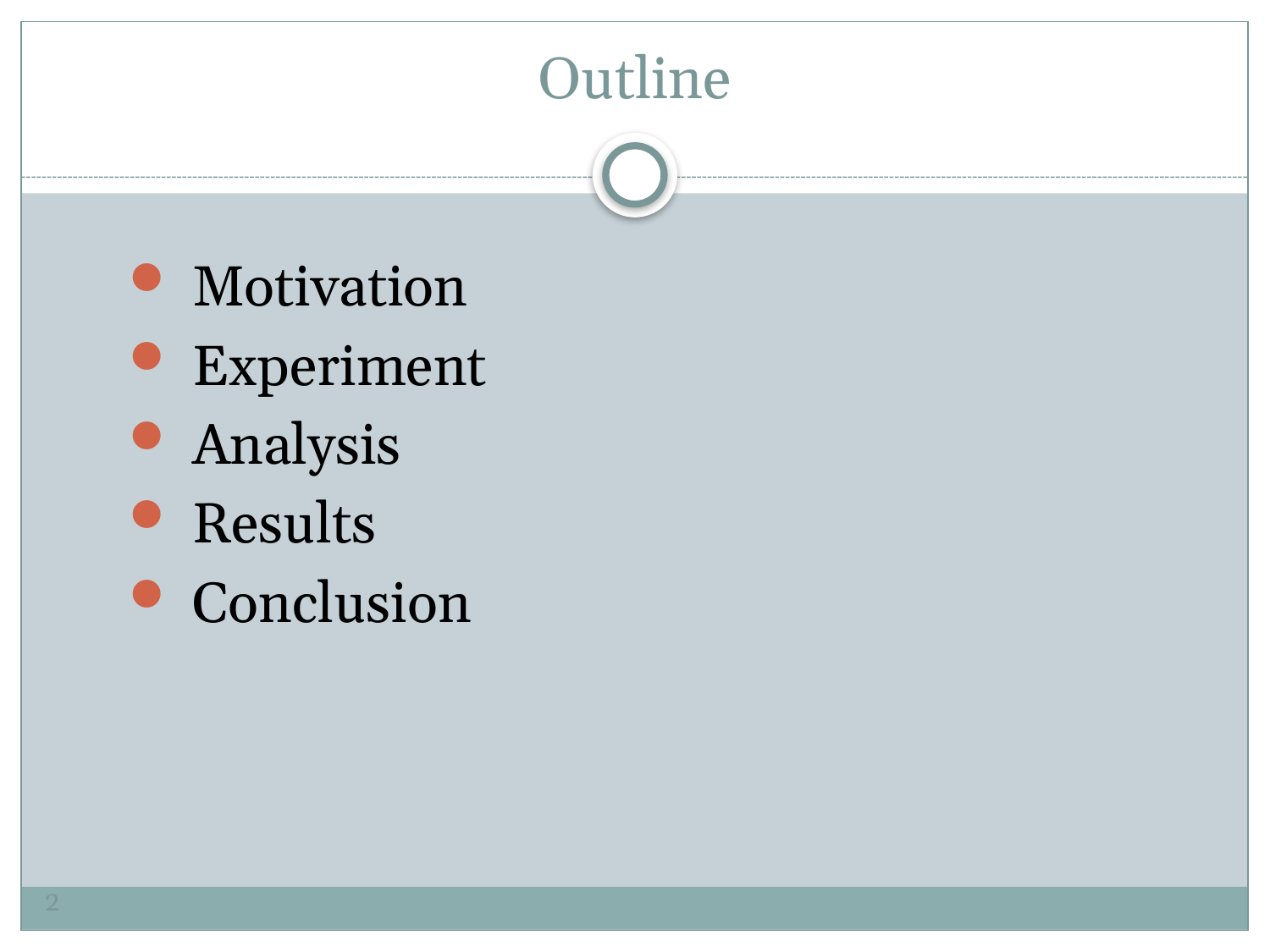

# Outline
Motivation
Experiment
Analysis
Results
Conclusion
2